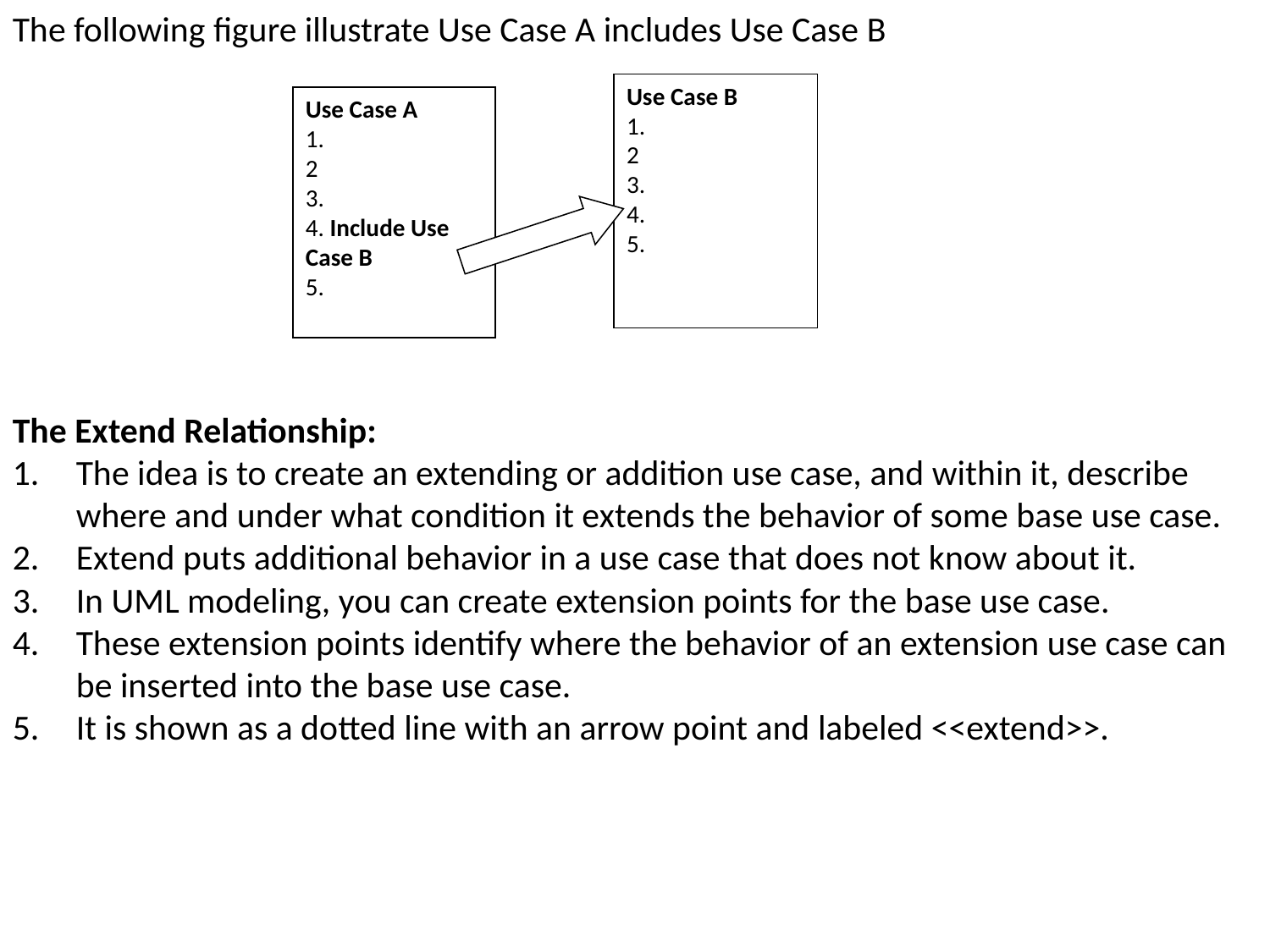

The following figure illustrate Use Case A includes Use Case B

Use Case B
1.
2
3.
4.
5.

Use Case A
1.
2
3.
4. Include Use Case B
5.

The Extend Relationship:
The idea is to create an extending or addition use case, and within it, describe where and under what condition it extends the behavior of some base use case.
Extend puts additional behavior in a use case that does not know about it.
In UML modeling, you can create extension points for the base use case.
These extension points identify where the behavior of an extension use case can be inserted into the base use case.
It is shown as a dotted line with an arrow point and labeled <<extend>>.